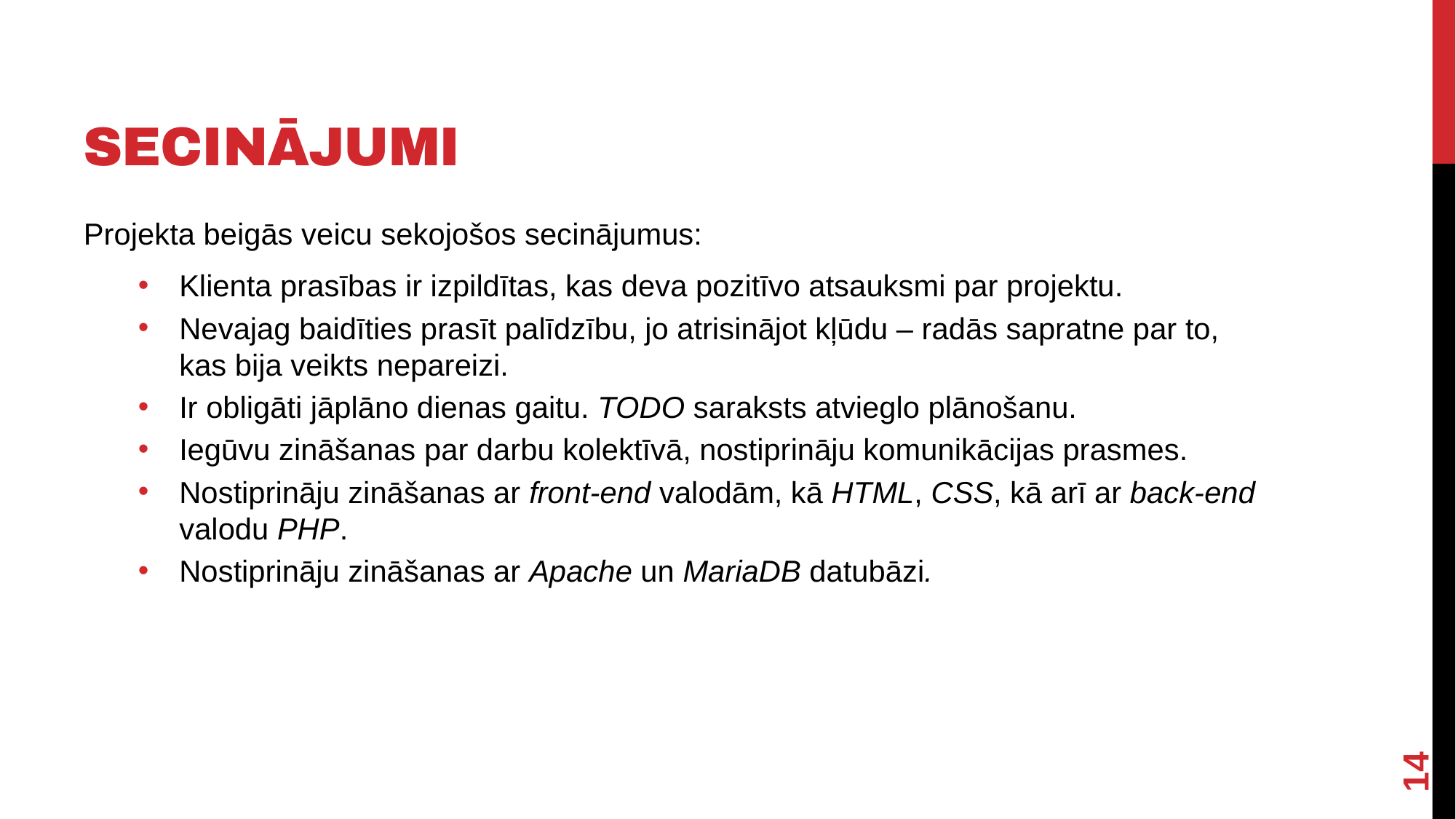

# Secinājumi
Projekta beigās veicu sekojošos secinājumus:
Klienta prasības ir izpildītas, kas deva pozitīvo atsauksmi par projektu.
Nevajag baidīties prasīt palīdzību, jo atrisinājot kļūdu – radās sapratne par to, kas bija veikts nepareizi.
Ir obligāti jāplāno dienas gaitu. TODO saraksts atvieglo plānošanu.
Iegūvu zināšanas par darbu kolektīvā, nostiprināju komunikācijas prasmes.
Nostiprināju zināšanas ar front-end valodām, kā HTML, CSS, kā arī ar back-end valodu PHP.
Nostiprināju zināšanas ar Apache un MariaDB datubāzi.

14